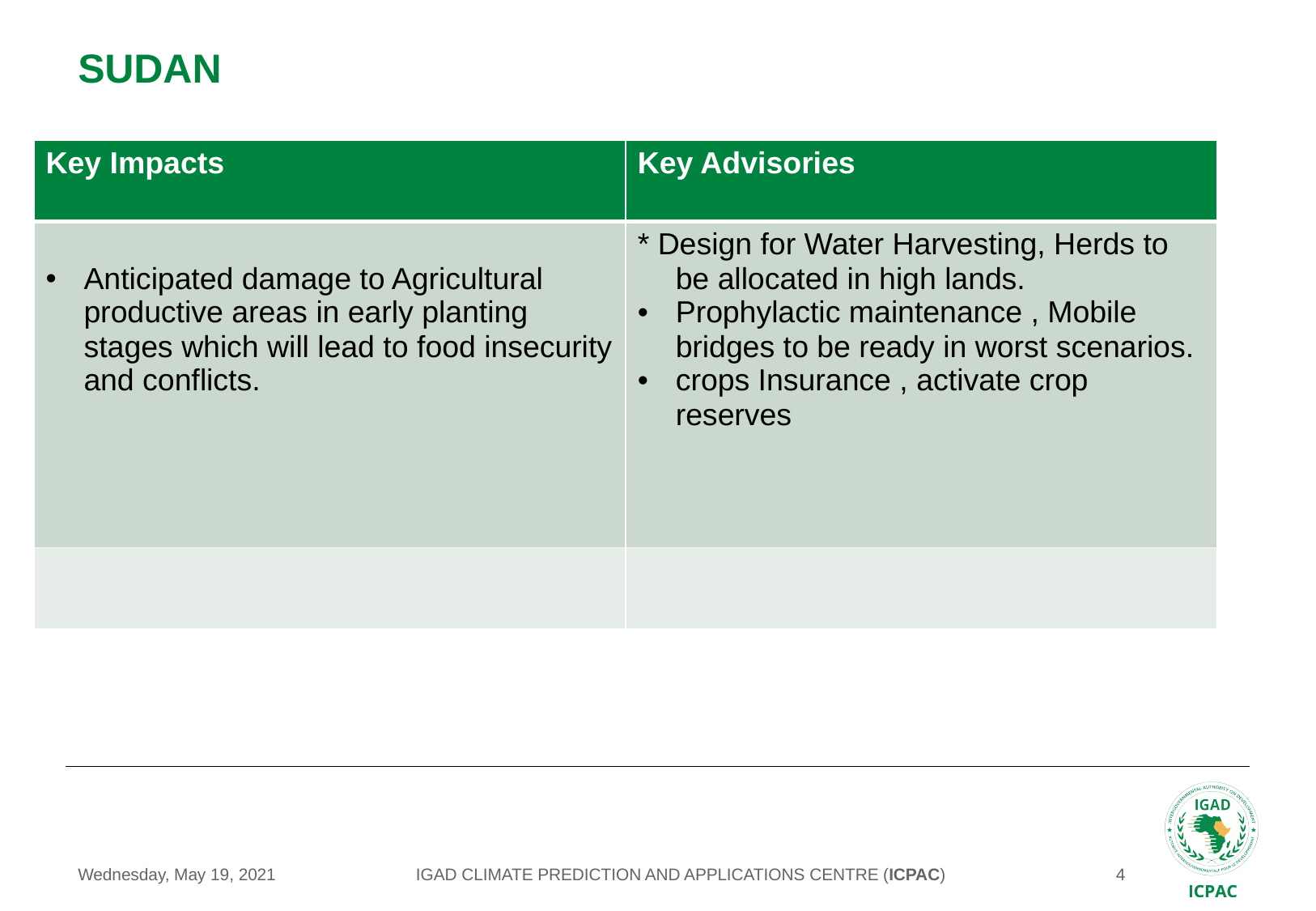

# SUDAN
| Key Impacts | Key Advisories |
| --- | --- |
| Anticipated damage to Agricultural productive areas in early planting stages which will lead to food insecurity and conflicts. | \* Design for Water Harvesting, Herds to be allocated in high lands. Prophylactic maintenance , Mobile bridges to be ready in worst scenarios. crops Insurance , activate crop reserves |
|  |  |
IGAD CLIMATE PREDICTION AND APPLICATIONS CENTRE (ICPAC)
Wednesday, May 19, 2021
4